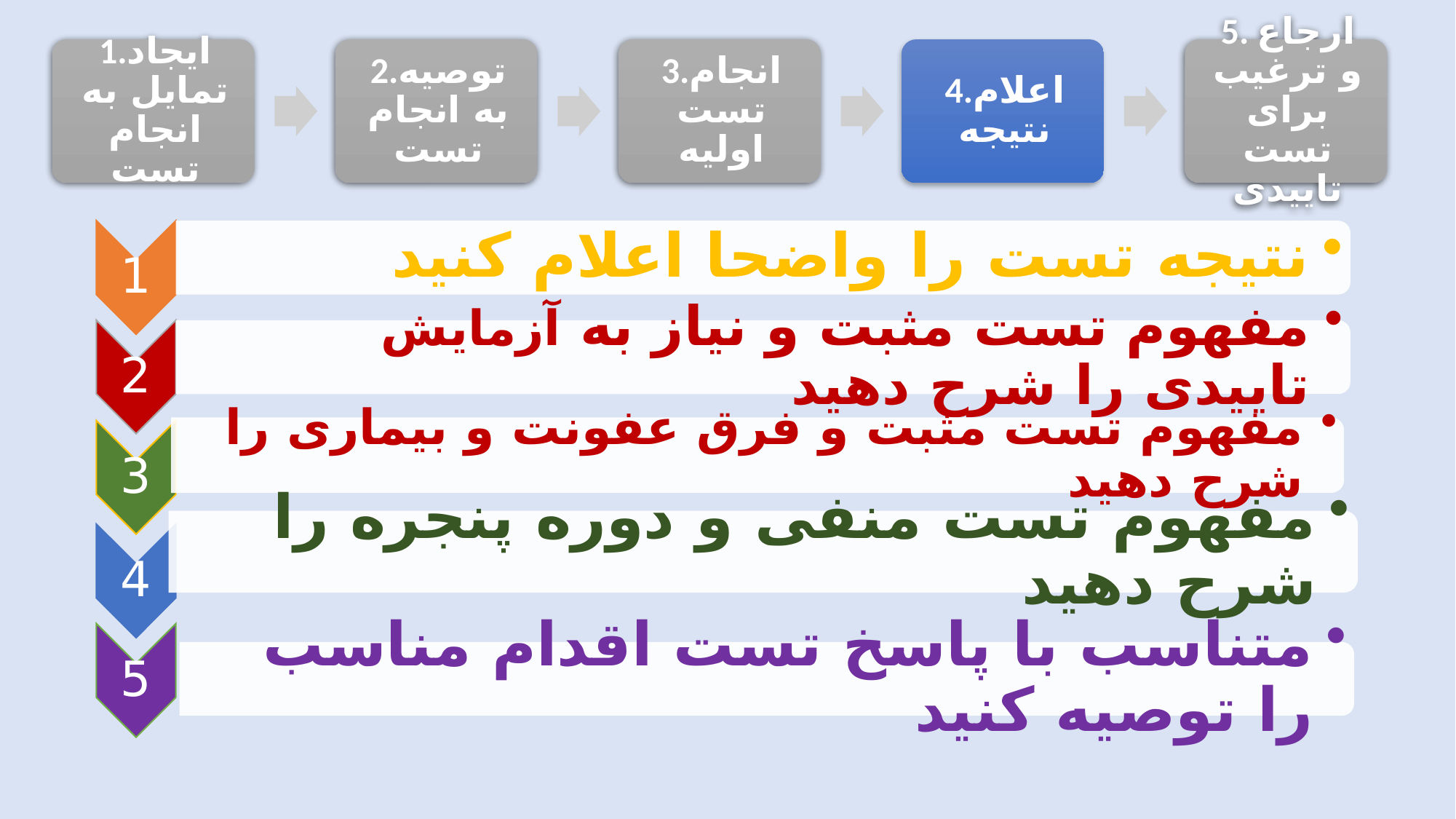

1.ایجاد تمایل به انجام تست

2.توصیه به انجام تست

3.انجام تست اولیه

4.اعلام نتیجه

5. ارجاع و ترغیب برای تست تاییدی
1
نتیجه تست را واضحا اعلام کنید
2
مفهوم تست مثبت و نیاز به آزمایش تاییدی را شرح دهید
3
مفهوم تست مثبت و فرق عفونت و بیماری را شرح دهید
4
مفهوم تست منفی و دوره پنجره را شرح دهید
5
متناسب با پاسخ تست اقدام مناسب را توصیه کنید